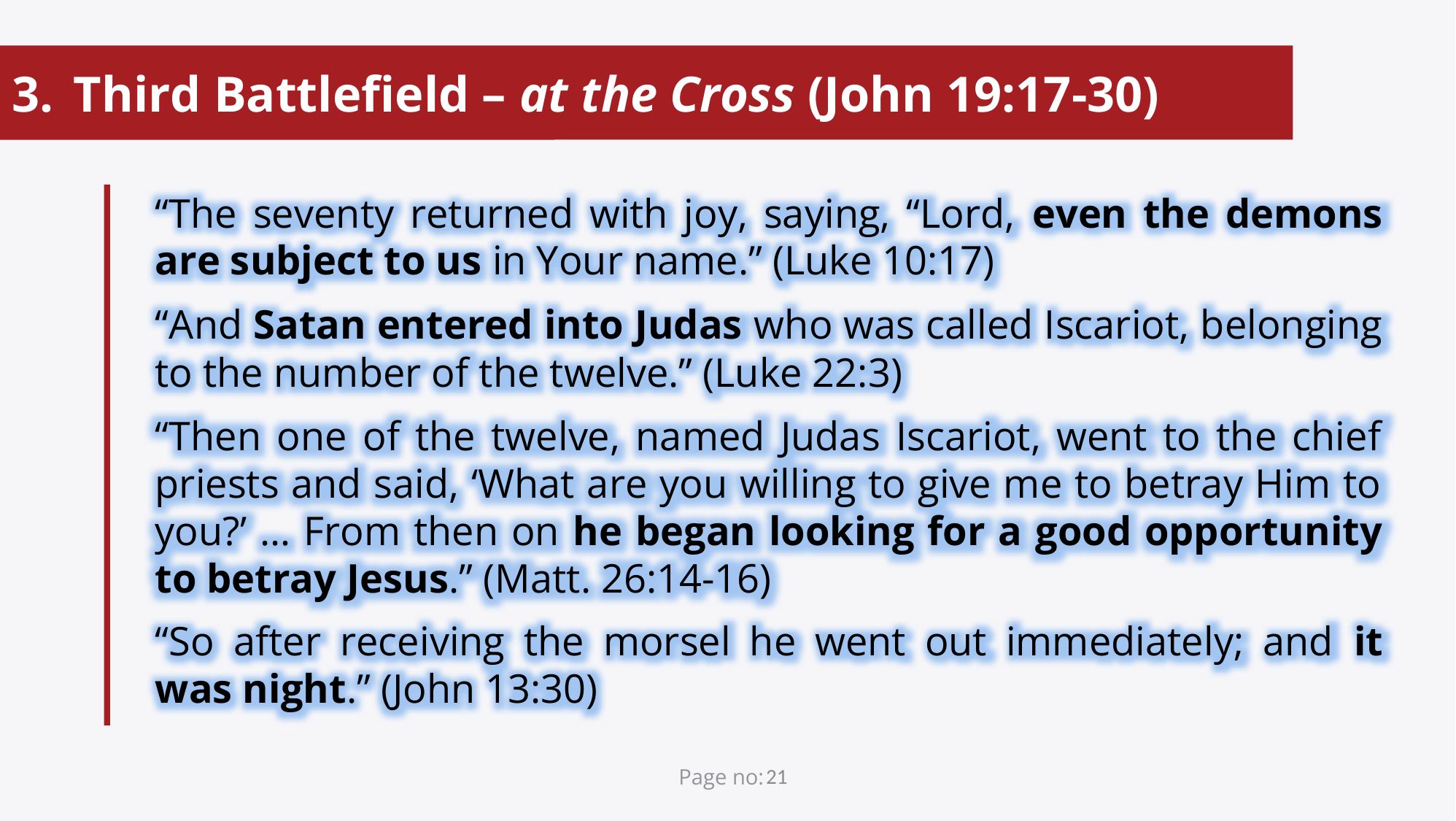

Third Battlefield – at the Cross (John 19:17-30)
“The seventy returned with joy, saying, “Lord, even the demons are subject to us in Your name.” (Luke 10:17)
“And Satan entered into Judas who was called Iscariot, belonging to the number of the twelve.” (Luke 22:3)
“Then one of the twelve, named Judas Iscariot, went to the chief priests and said, ‘What are you willing to give me to betray Him to you?’ … From then on he began looking for a good opportunity to betray Jesus.” (Matt. 26:14-16)
“So after receiving the morsel he went out immediately; and it was night.” (John 13:30)